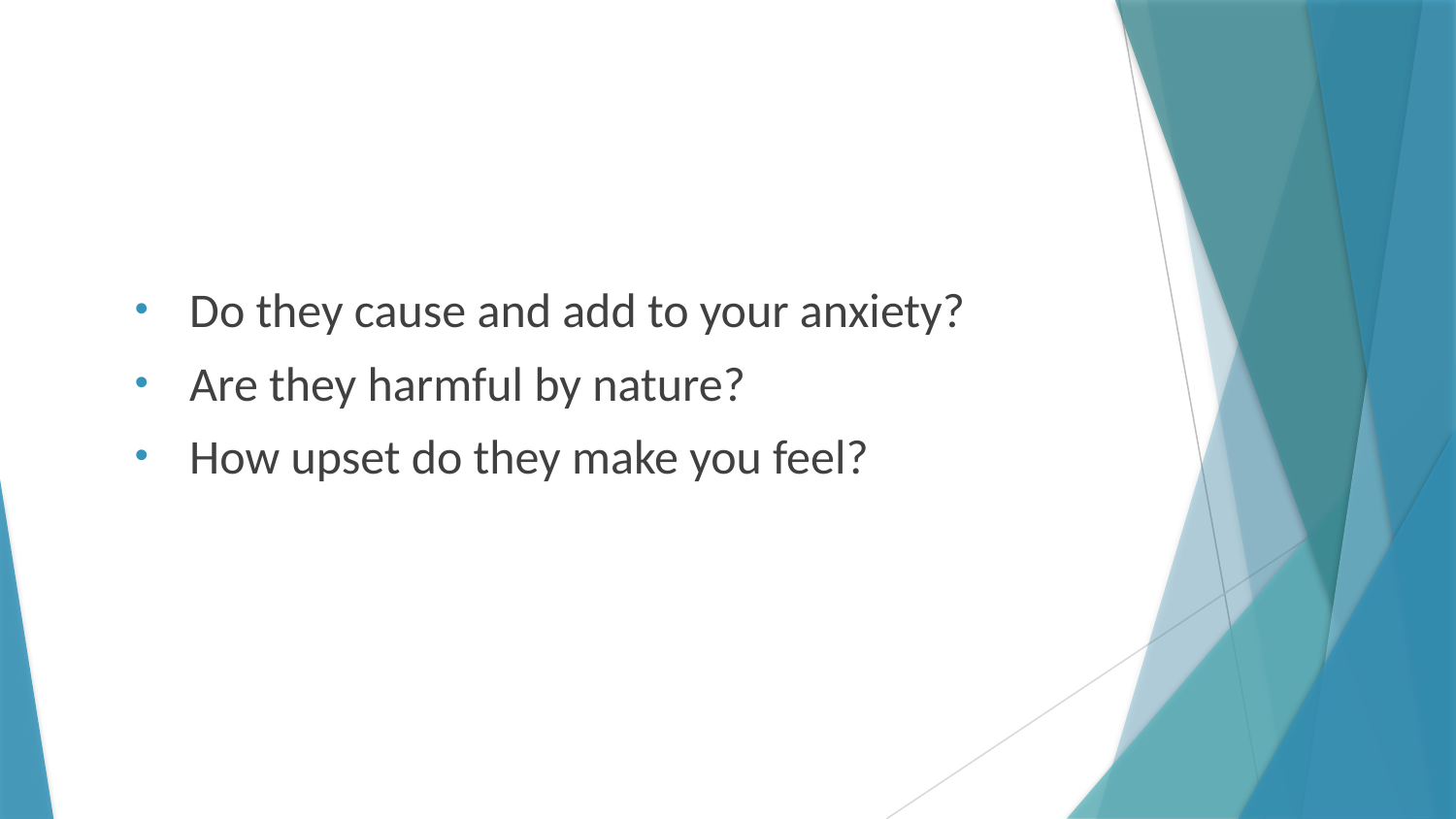

Do they cause and add to your anxiety?
Are they harmful by nature?
How upset do they make you feel?